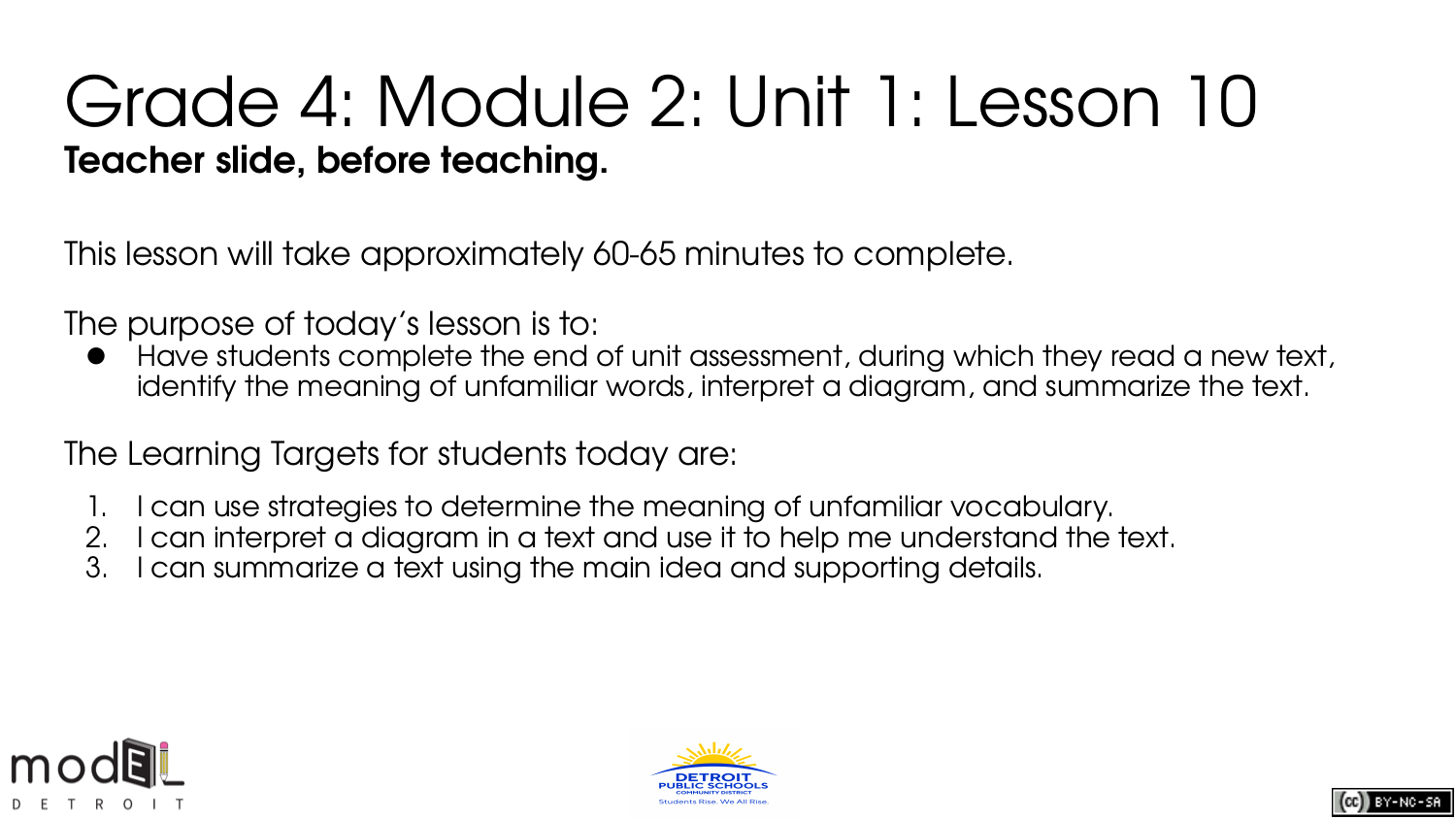

# Grade 4: Module 2: Unit 1: Lesson 10
Teacher slide, before teaching.
This lesson will take approximately 60-65 minutes to complete.

The purpose of today’s lesson is to:
Have students complete the end of unit assessment, during which they read a new text, identify the meaning of unfamiliar words, interpret a diagram, and summarize the text.

The Learning Targets for students today are:
I can use strategies to determine the meaning of unfamiliar vocabulary.
I can interpret a diagram in a text and use it to help me understand the text.
I can summarize a text using the main idea and supporting details.